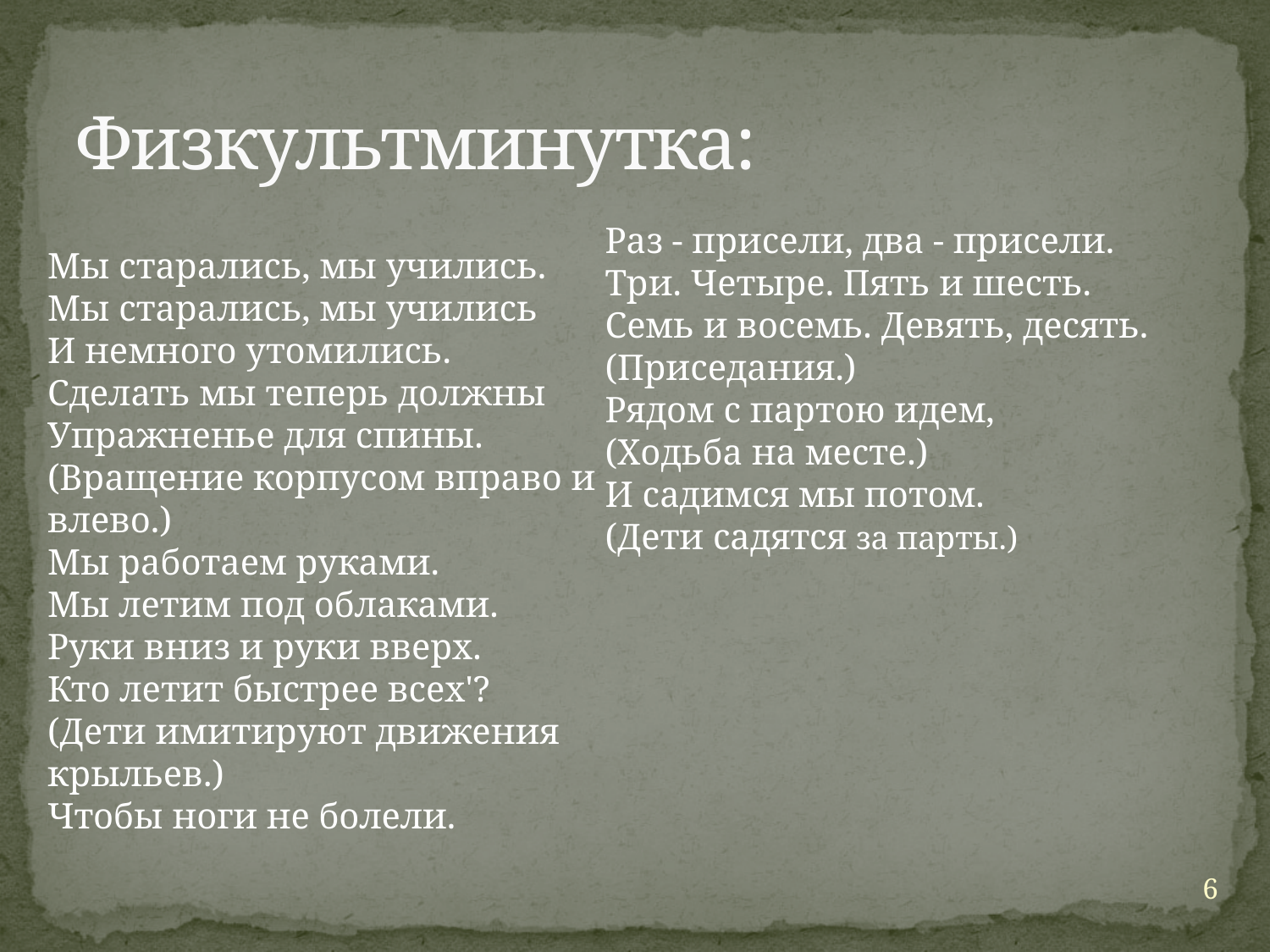

# Физкультминутка:

Мы старались, мы учились. 
Мы старались, мы учились 
И немного утомились. 
Сделать мы теперь должны 
Упражненье для спины. 
(Вращение корпусом вправо и влево.) 
Мы работаем руками. 
Мы летим под облаками. 
Руки вниз и руки вверх. 
Кто летит быстрее всех'? 
(Дети имитируют движения крыльев.) 
Чтобы ноги не болели.

Раз - присели, два - присели. 
Три. Четыре. Пять и шесть. 
Семь и восемь. Девять, десять.
(Приседания.) 
Рядом с партою идем, 
(Ходьба на месте.) 
И садимся мы потом. 
(Дети садятся за парты.)
6